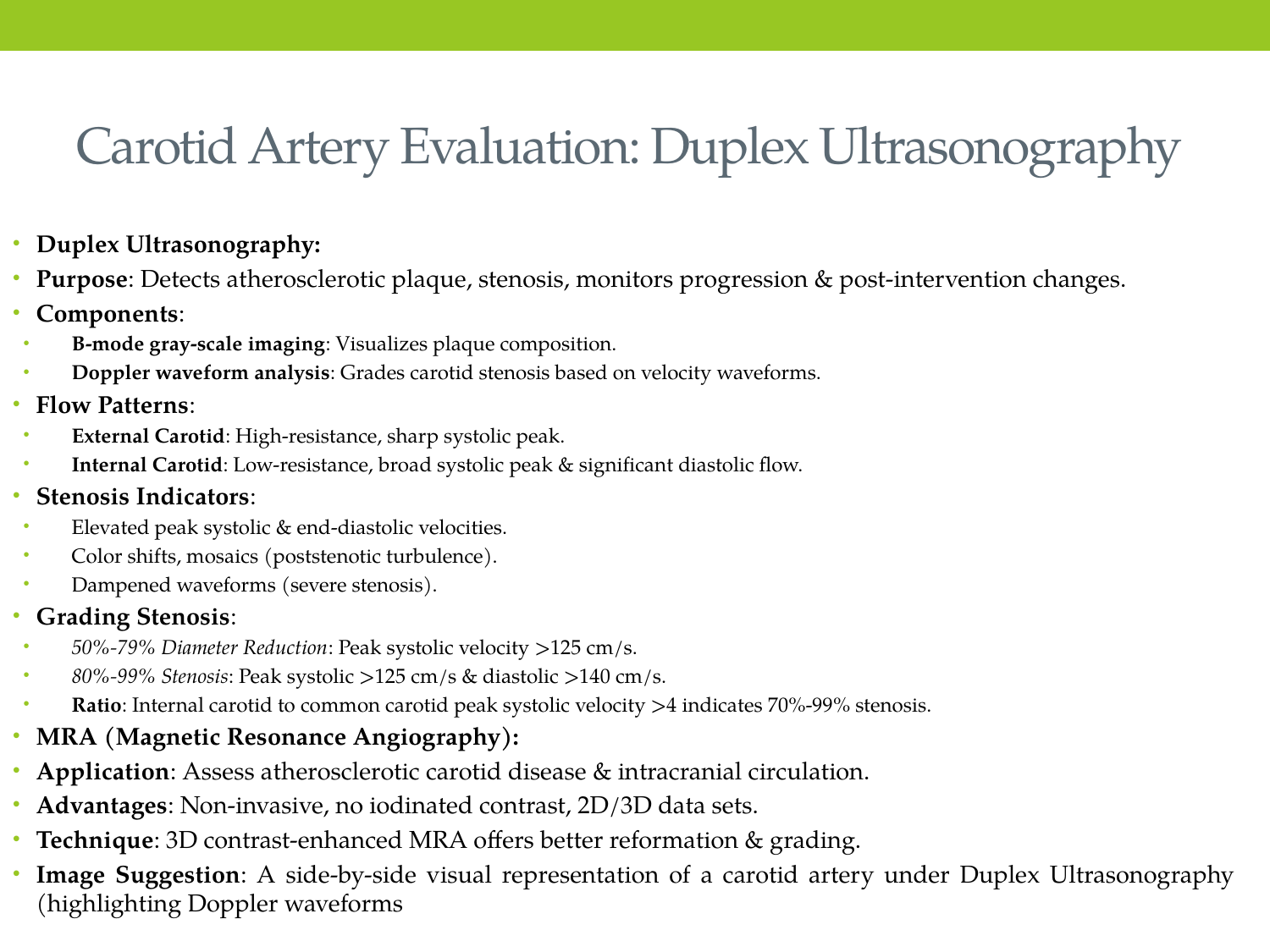

# Carotid Artery Evaluation: Duplex Ultrasonography
Duplex Ultrasonography:
Purpose: Detects atherosclerotic plaque, stenosis, monitors progression & post-intervention changes.
Components:
B-mode gray-scale imaging: Visualizes plaque composition.
Doppler waveform analysis: Grades carotid stenosis based on velocity waveforms.
Flow Patterns:
External Carotid: High-resistance, sharp systolic peak.
Internal Carotid: Low-resistance, broad systolic peak & significant diastolic flow.
Stenosis Indicators:
Elevated peak systolic & end-diastolic velocities.
Color shifts, mosaics (poststenotic turbulence).
Dampened waveforms (severe stenosis).
Grading Stenosis:
50%-79% Diameter Reduction: Peak systolic velocity >125 cm/s.
80%-99% Stenosis: Peak systolic >125 cm/s & diastolic >140 cm/s.
Ratio: Internal carotid to common carotid peak systolic velocity >4 indicates 70%-99% stenosis.
MRA (Magnetic Resonance Angiography):
Application: Assess atherosclerotic carotid disease & intracranial circulation.
Advantages: Non-invasive, no iodinated contrast, 2D/3D data sets.
Technique: 3D contrast-enhanced MRA offers better reformation & grading.
Image Suggestion: A side-by-side visual representation of a carotid artery under Duplex Ultrasonography (highlighting Doppler waveforms